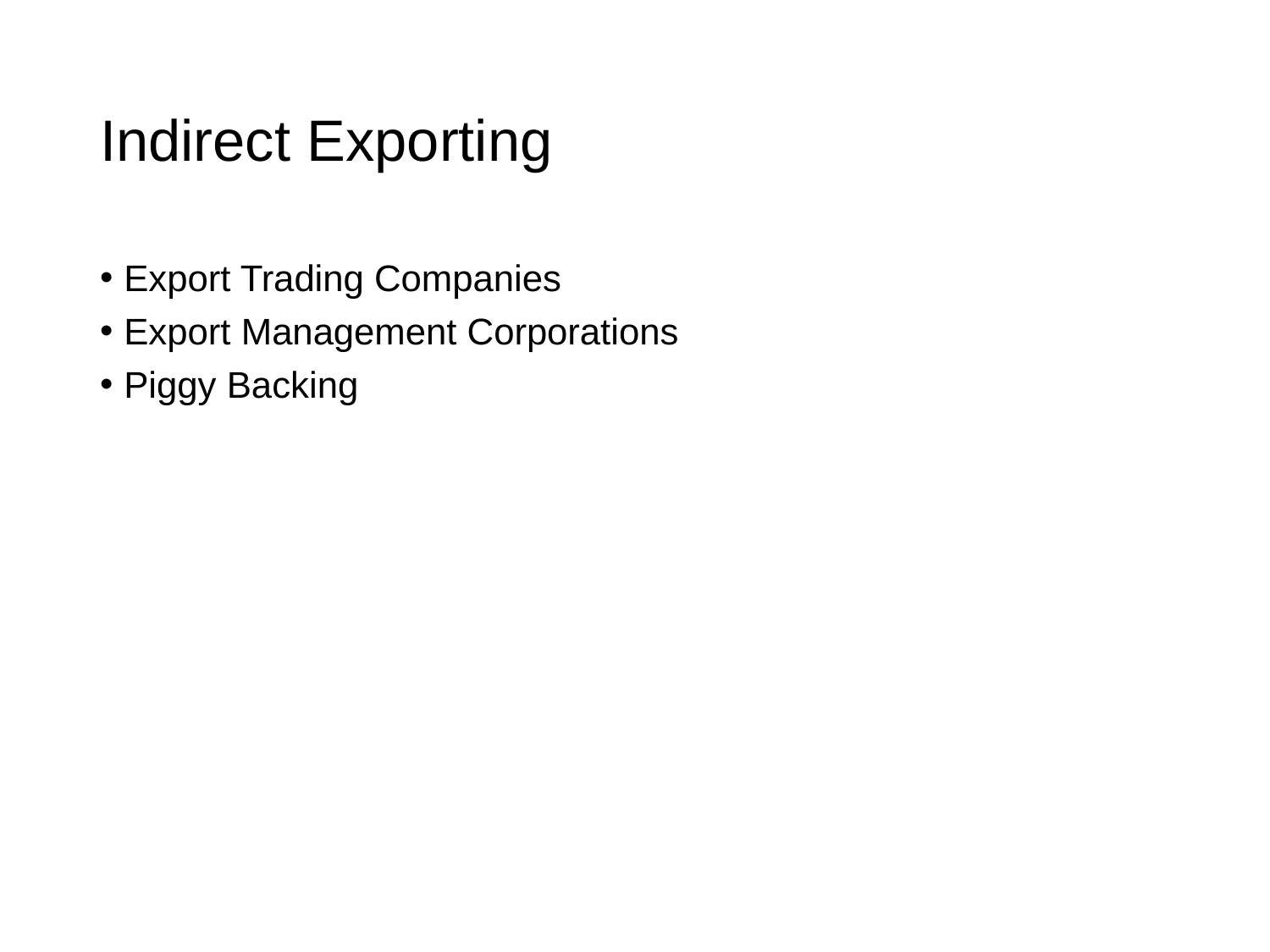

# Indirect Exporting
Export Trading Companies
Export Management Corporations
Piggy Backing